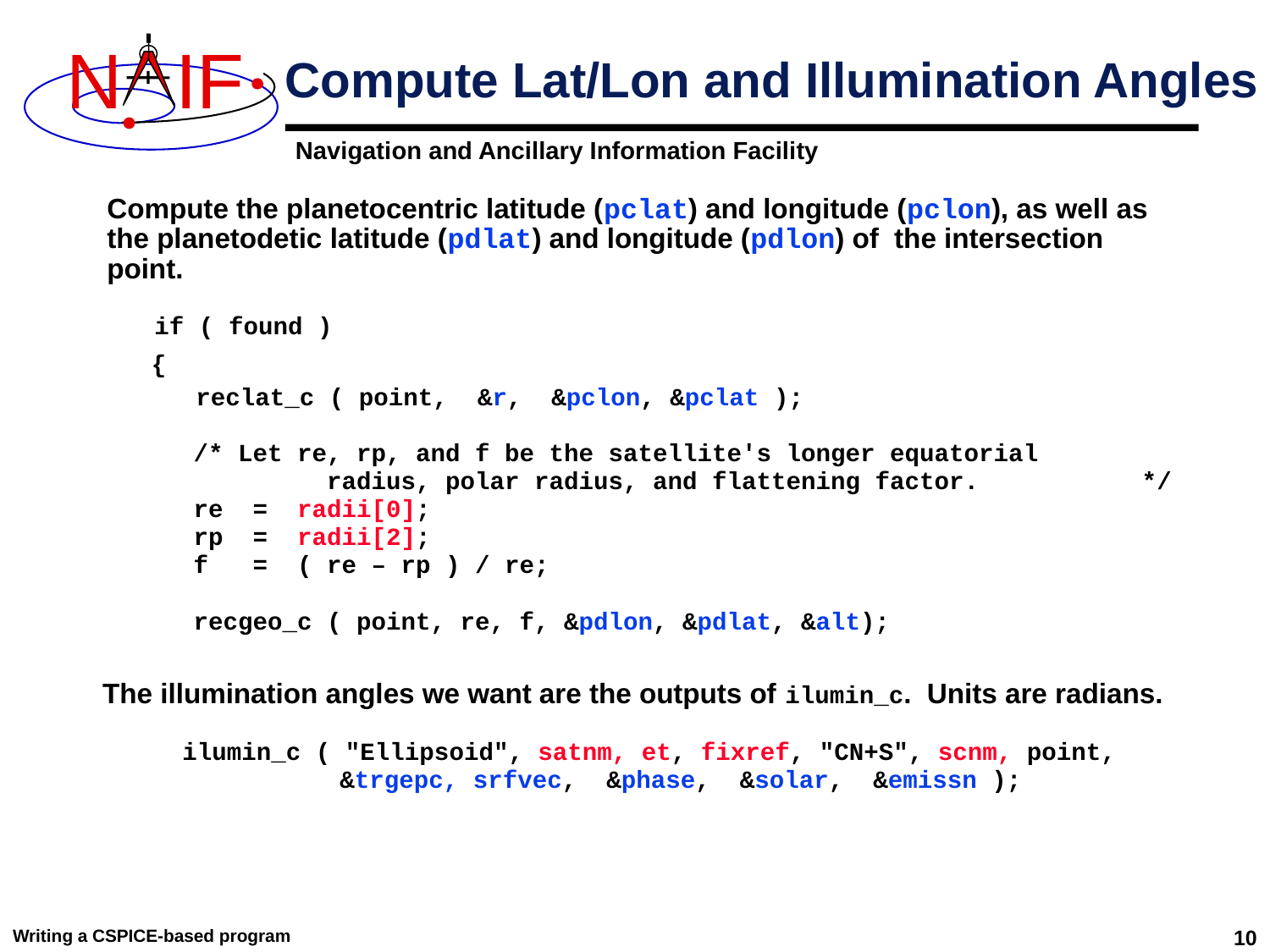

# Compute Lat/Lon and Illumination Angles
Compute the planetocentric latitude (pclat) and longitude (pclon), as well as the planetodetic latitude (pdlat) and longitude (pdlon) of  the intersection point.
    if ( found )
   {
      reclat_c ( point,  &r,  &pclon, &pclat );

/* Let re, rp, and f be the satellite's longer equatorial
         radius, polar radius, and flattening factor.           */
re  =  radii[0];
rp  =  radii[2];
f   =  ( re – rp ) / re;

recgeo_c ( point, re, f, &pdlon, &pdlat, &alt);

The illumination angles we want are the outputs of ilumin_c.  Units are radians.

  ilumin_c ( "Ellipsoid", satnm, et, fixref, "CN+S", scnm, point,
                &trgepc, srfvec,  &phase,  &solar,  &emissn );
Writing a CSPICE-based program
10